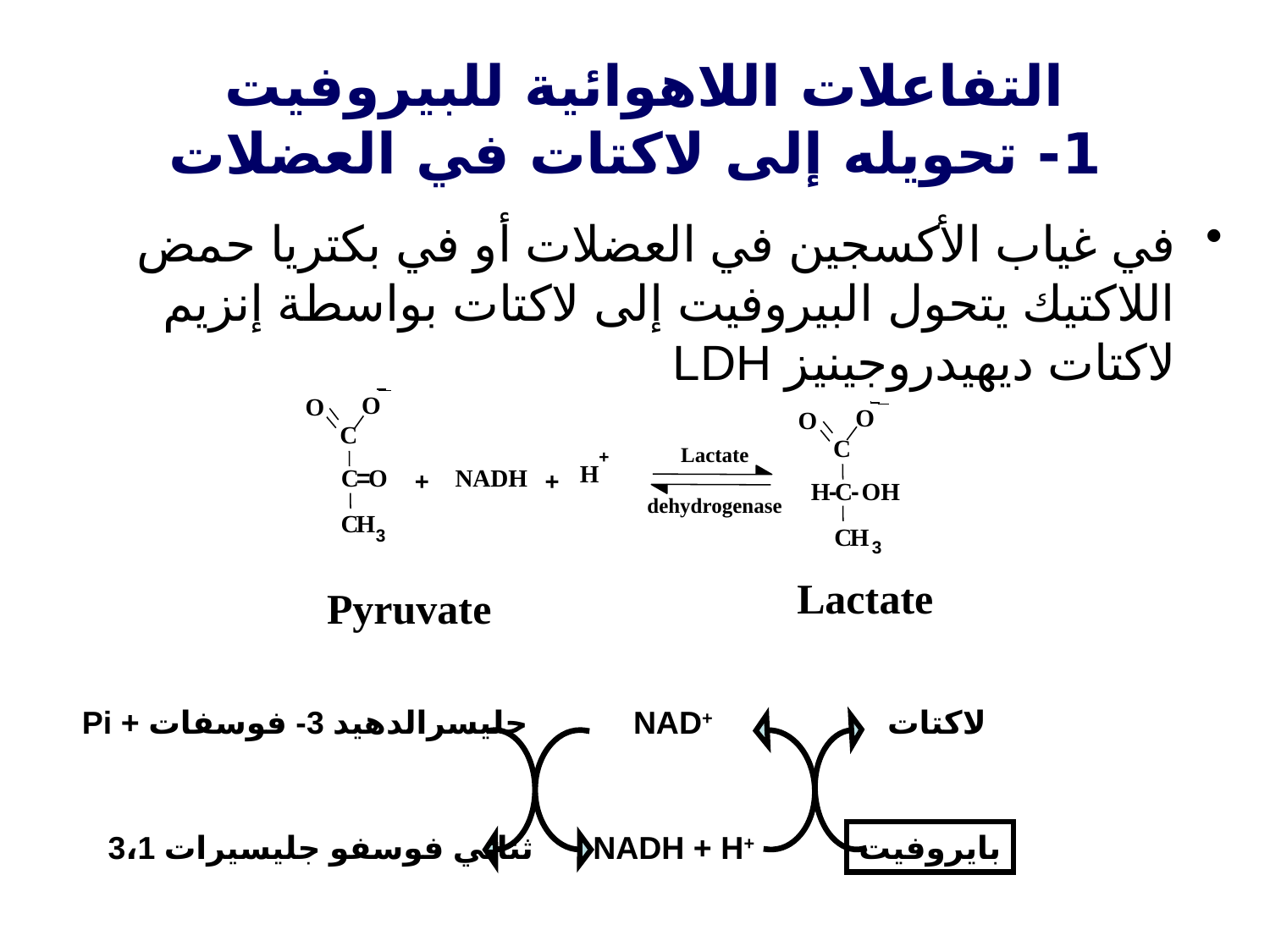

# التفاعلات اللاهوائية للبيروفيت 1- تحويله إلى لاكتات في العضلات
في غياب الأكسجين في العضلات أو في بكتريا حمض اللاكتيك يتحول البيروفيت إلى لاكتات بواسطة إنزيم لاكتات ديهيدروجينيز LDH

O

O

O

O

C

C
Lactate

dehydrogenase
+

H
NADH
C
=
O

+

+

H
-
C
-
OH

C
H
C
H
3
3
Lactate
 Pyruvate
جليسرالدهيد 3- فوسفات + Pi
NAD+
لاكتات

بايروفيت
3،1 ثنائي فوسفو جليسيرات
NADH + H+